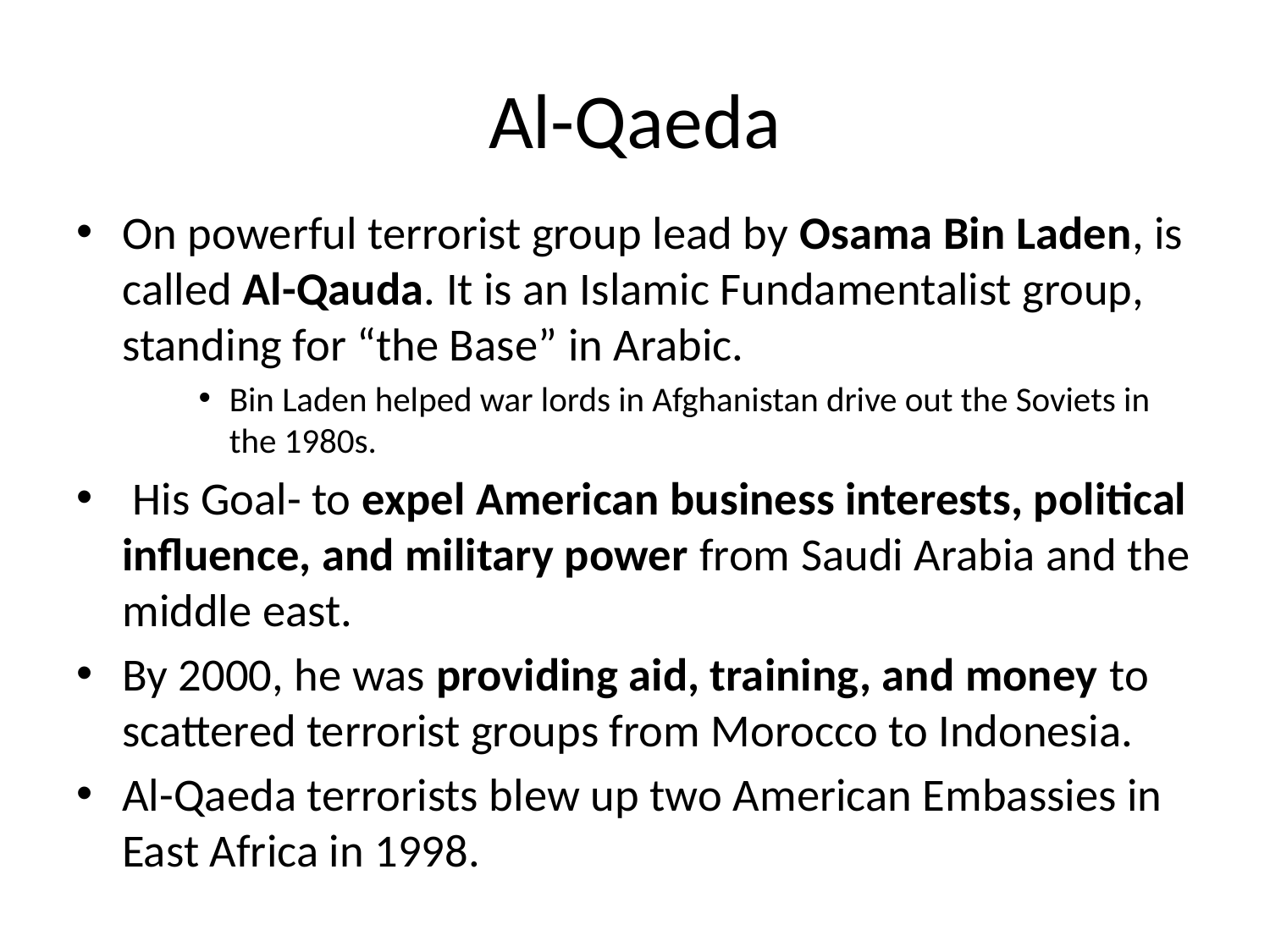

# Al-Qaeda
On powerful terrorist group lead by Osama Bin Laden, is called Al-Qauda. It is an Islamic Fundamentalist group, standing for “the Base” in Arabic.
Bin Laden helped war lords in Afghanistan drive out the Soviets in the 1980s.
 His Goal- to expel American business interests, political influence, and military power from Saudi Arabia and the middle east.
By 2000, he was providing aid, training, and money to scattered terrorist groups from Morocco to Indonesia.
Al-Qaeda terrorists blew up two American Embassies in East Africa in 1998.